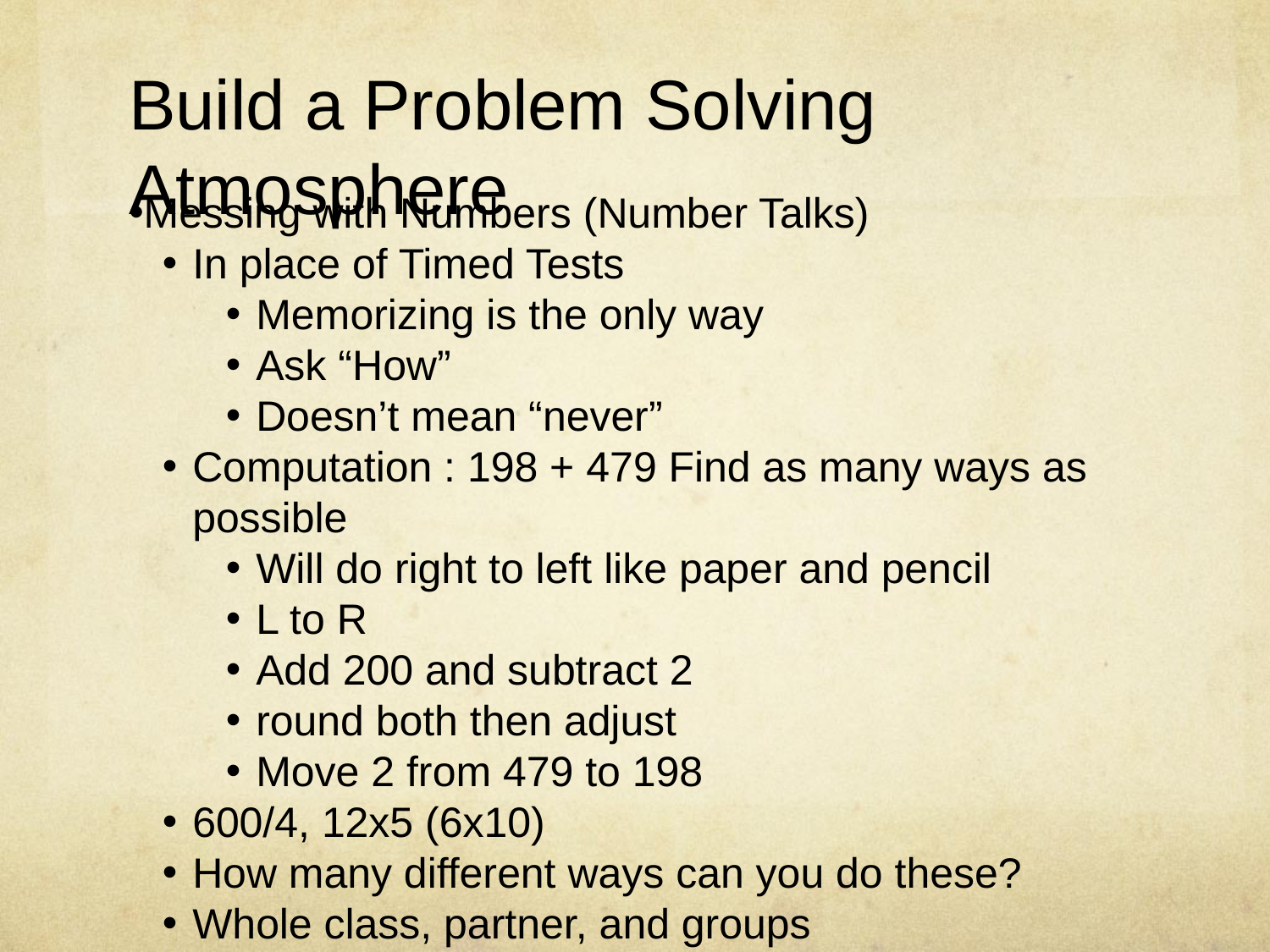

Build a Problem Solving Atmosphere

Messing with Numbers (Number Talks)
In place of Timed Tests
Memorizing is the only way
Ask “How”
Doesn’t mean “never”
Computation : 198 + 479 Find as many ways as possible
Will do right to left like paper and pencil
L to R
Add 200 and subtract 2
round both then adjust
Move 2 from 479 to 198
600/4, 12x5 (6x10)
How many different ways can you do these?
Whole class, partner, and groups